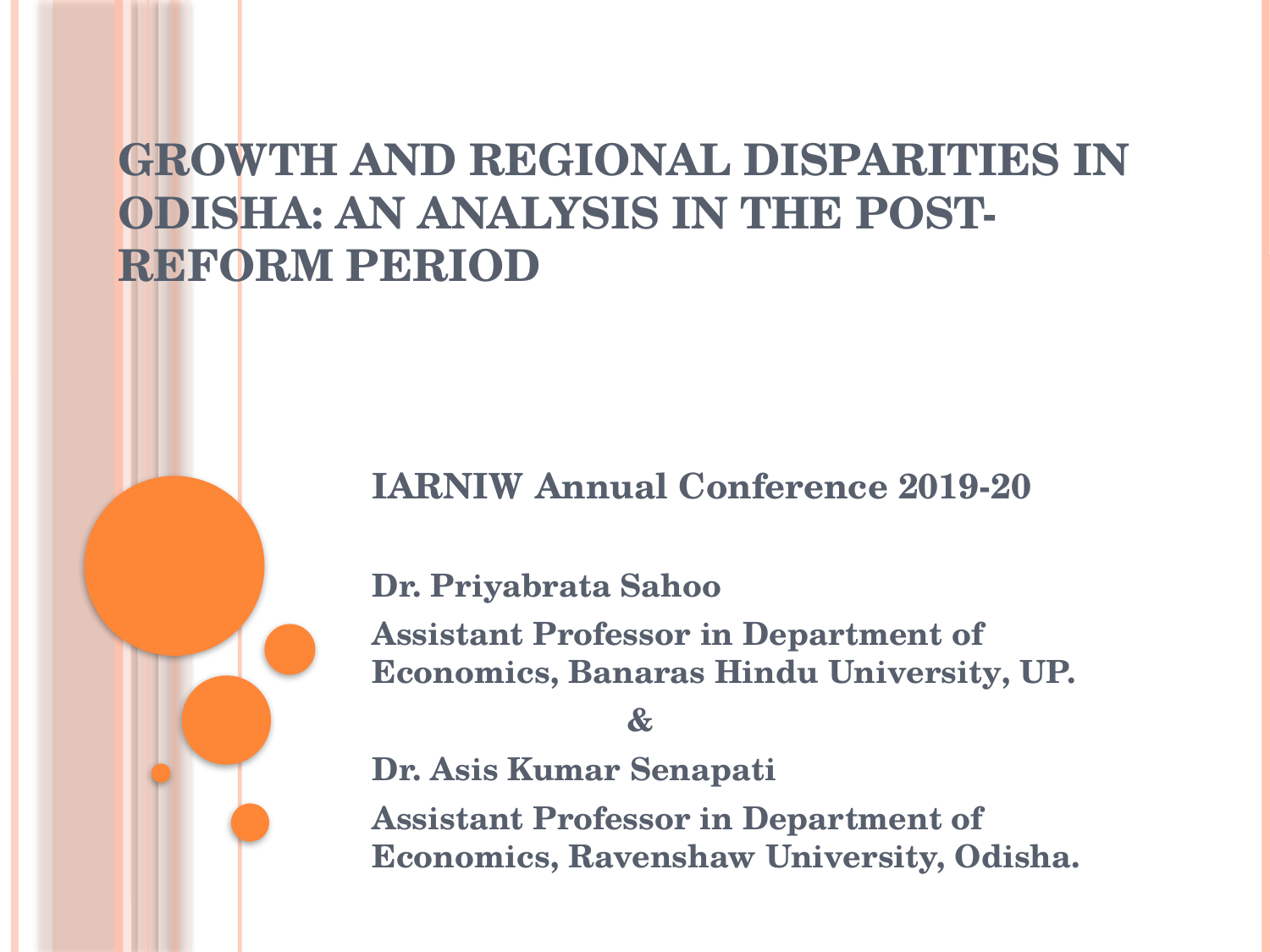

# Growth and Regional Disparities in Odisha: An analysis in the post-reform Period

IARNIW Annual Conference 2019-20

Dr. Priyabrata Sahoo
Assistant Professor in Department of Economics, Banaras Hindu University, UP.
                            &
Dr. Asis Kumar Senapati
Assistant Professor in Department of Economics, Ravenshaw University, Odisha.